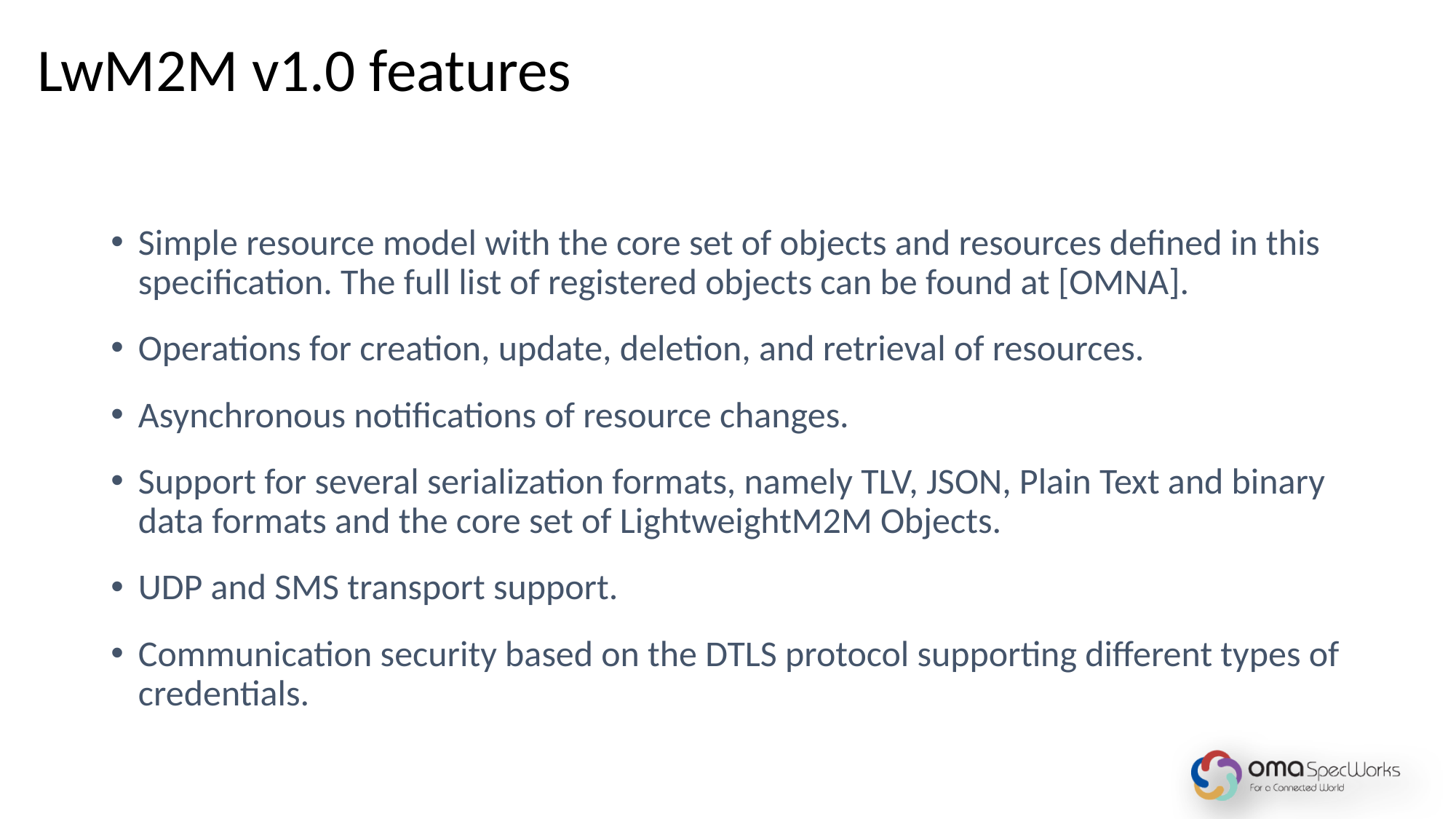

LwM2M v1.0 features
Simple resource model with the core set of objects and resources defined in this specification. The full list of registered objects can be found at [OMNA].
Operations for creation, update, deletion, and retrieval of resources.
Asynchronous notifications of resource changes.
Support for several serialization formats, namely TLV, JSON, Plain Text and binary data formats and the core set of LightweightM2M Objects.
UDP and SMS transport support.
Communication security based on the DTLS protocol supporting different types of credentials.